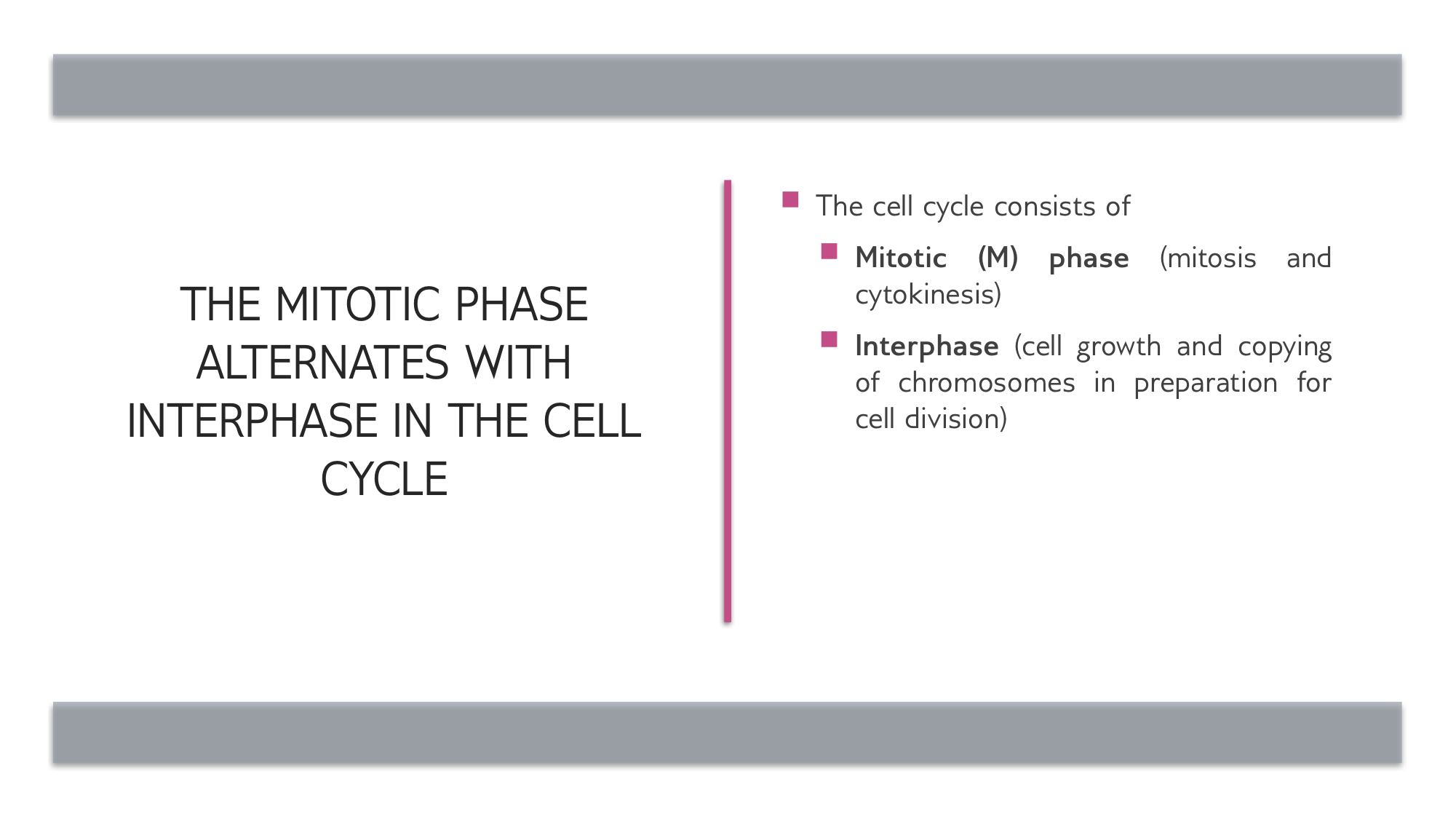

The cell cycle consists of
Mitotic (M) phase (mitosis and cytokinesis)
Interphase (cell growth and copying of chromosomes in preparation for cell division)

# The mitotic phase alternates with interphase in the cell cycle